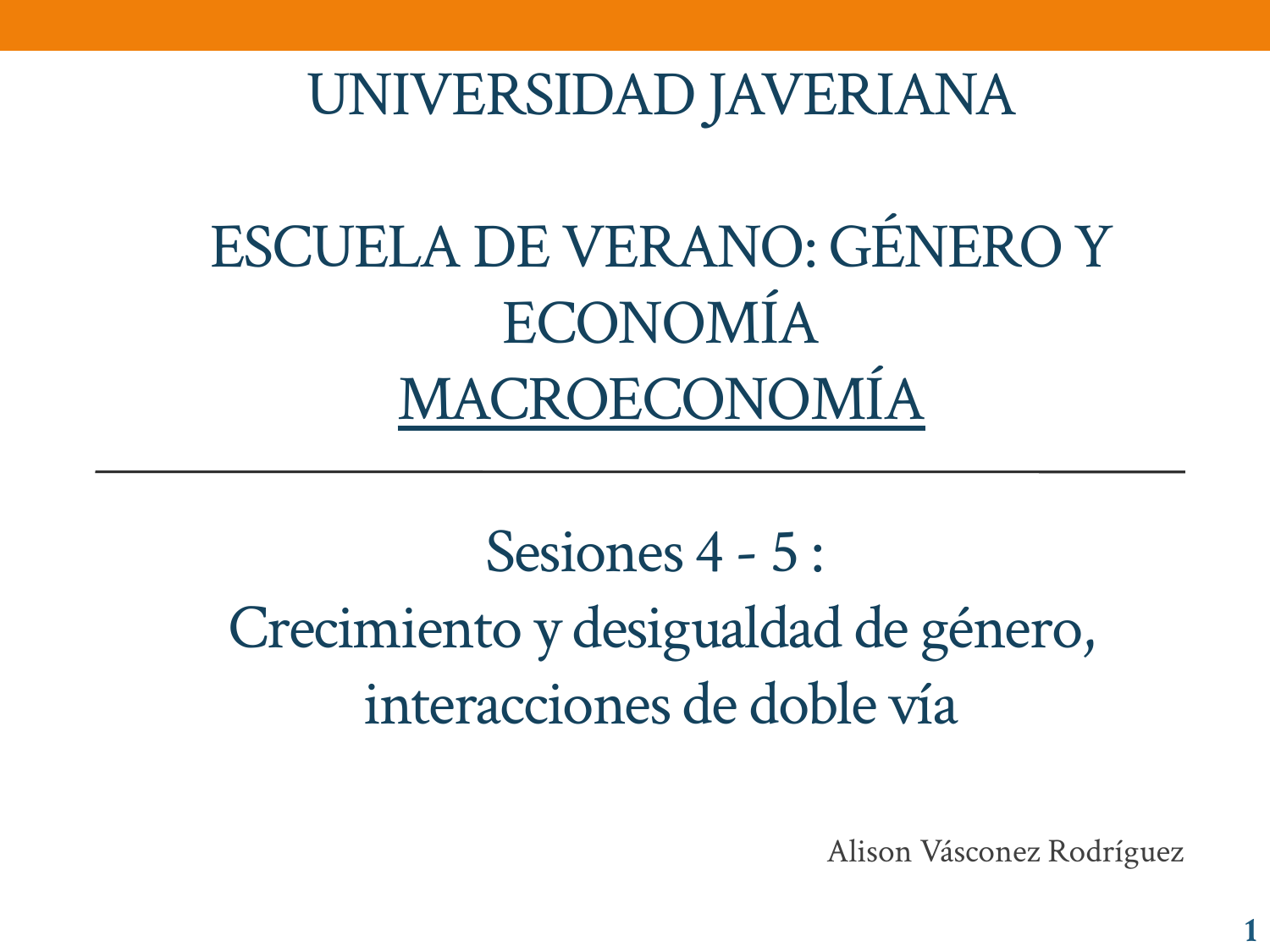

# UNIVERSIDAD JAVERIANA ESCUELA DE VERANO: GÉNERO Y ECONOMÍA Macroeconomía Sesiones 4 - 5 : Crecimiento y desigualdad de género, interacciones de doble vía

Alison Vásconez Rodríguez
1